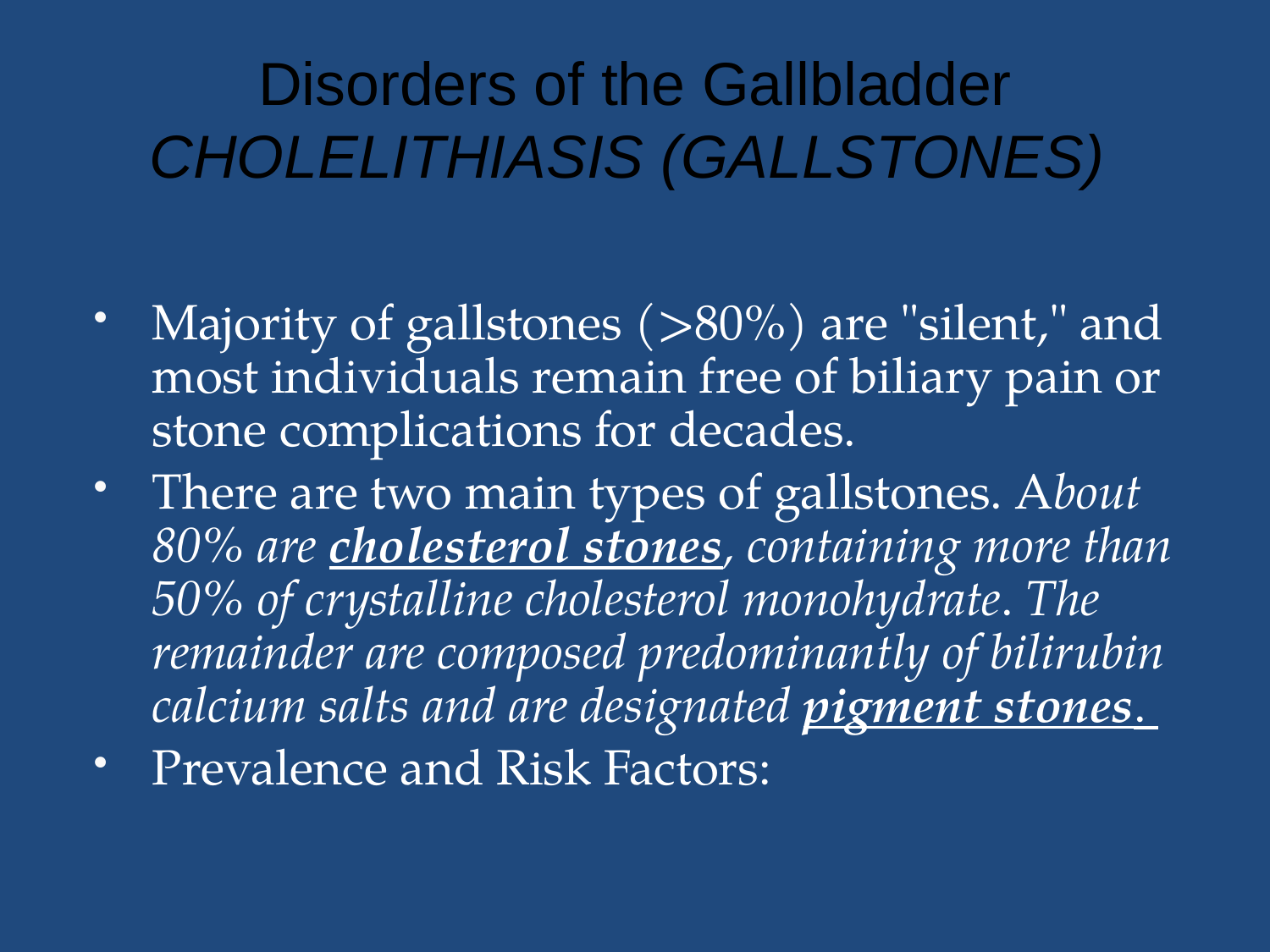

# Disorders of the Gallbladder CHOLELITHIASIS (GALLSTONES)

Majority of gallstones (>80%) are "silent," and most individuals remain free of biliary pain or stone complications for decades.
There are two main types of gallstones. About 80% are cholesterol stones, containing more than 50% of crystalline cholesterol monohydrate. The remainder are composed predominantly of bilirubin calcium salts and are designated pigment stones.
Prevalence and Risk Factors: